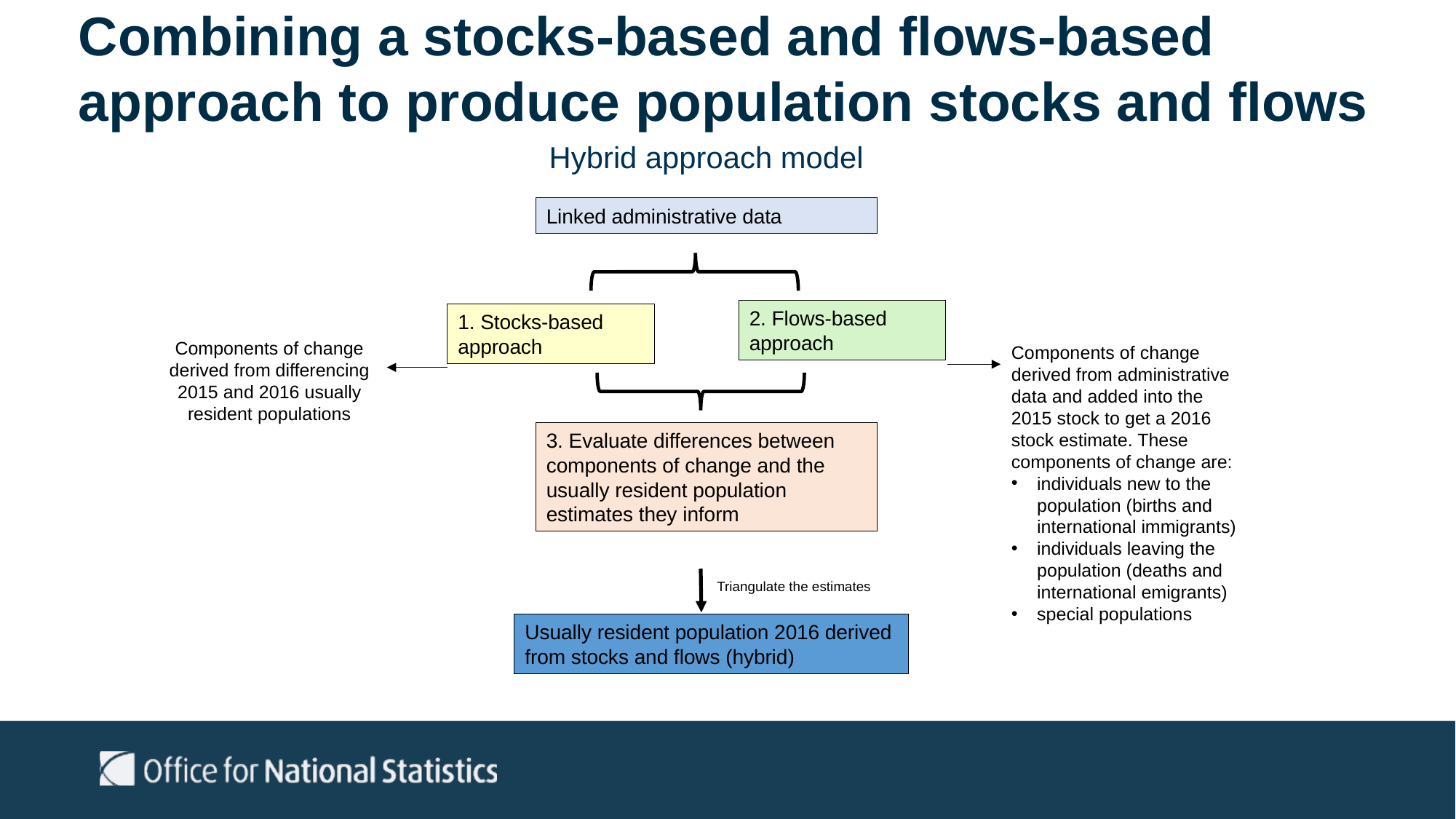

# Combining a stocks-based and flows-based approach to produce population stocks and flows
Hybrid approach model

Linked administrative data

2. Flows-based approach
1. Stocks-based approach
3. Evaluate differences between components of change and the usually resident population estimates they inform
Triangulate the estimates
Usually resident population 2016 derived from stocks and flows (hybrid)
Components of change derived from differencing 2015 and 2016 usually resident populations
Components of change derived from administrative data and added into the 2015 stock to get a 2016 stock estimate. These components of change are:
individuals new to the population (births and international immigrants)
individuals leaving the population (deaths and international emigrants)
special populations